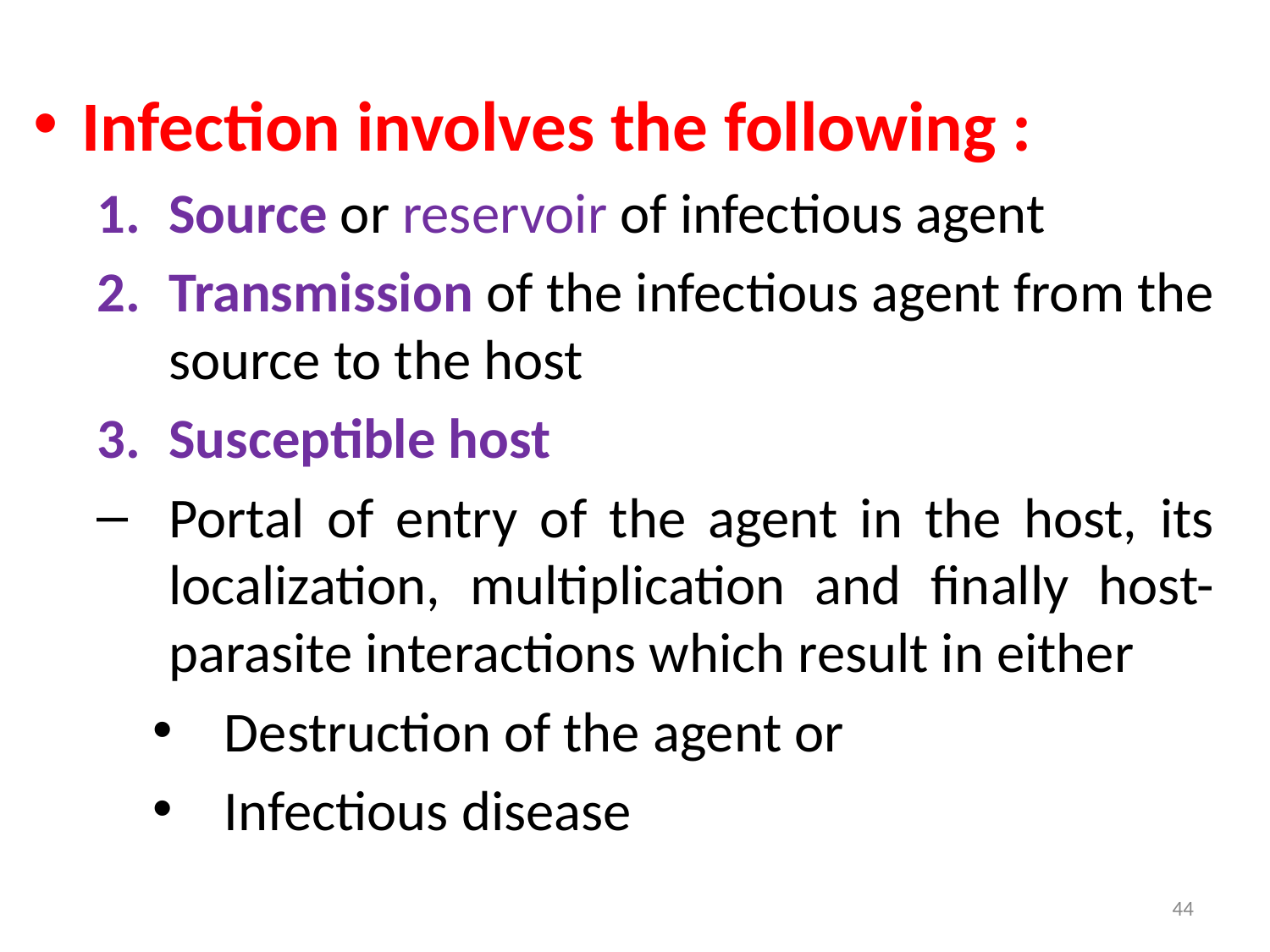

Infection involves the following :
Source or reservoir of infectious agent
Transmission of the infectious agent from the source to the host
Susceptible host
Portal of entry of the agent in the host, its localization, multiplication and finally host-parasite interactions which result in either
Destruction of the agent or
Infectious disease

44